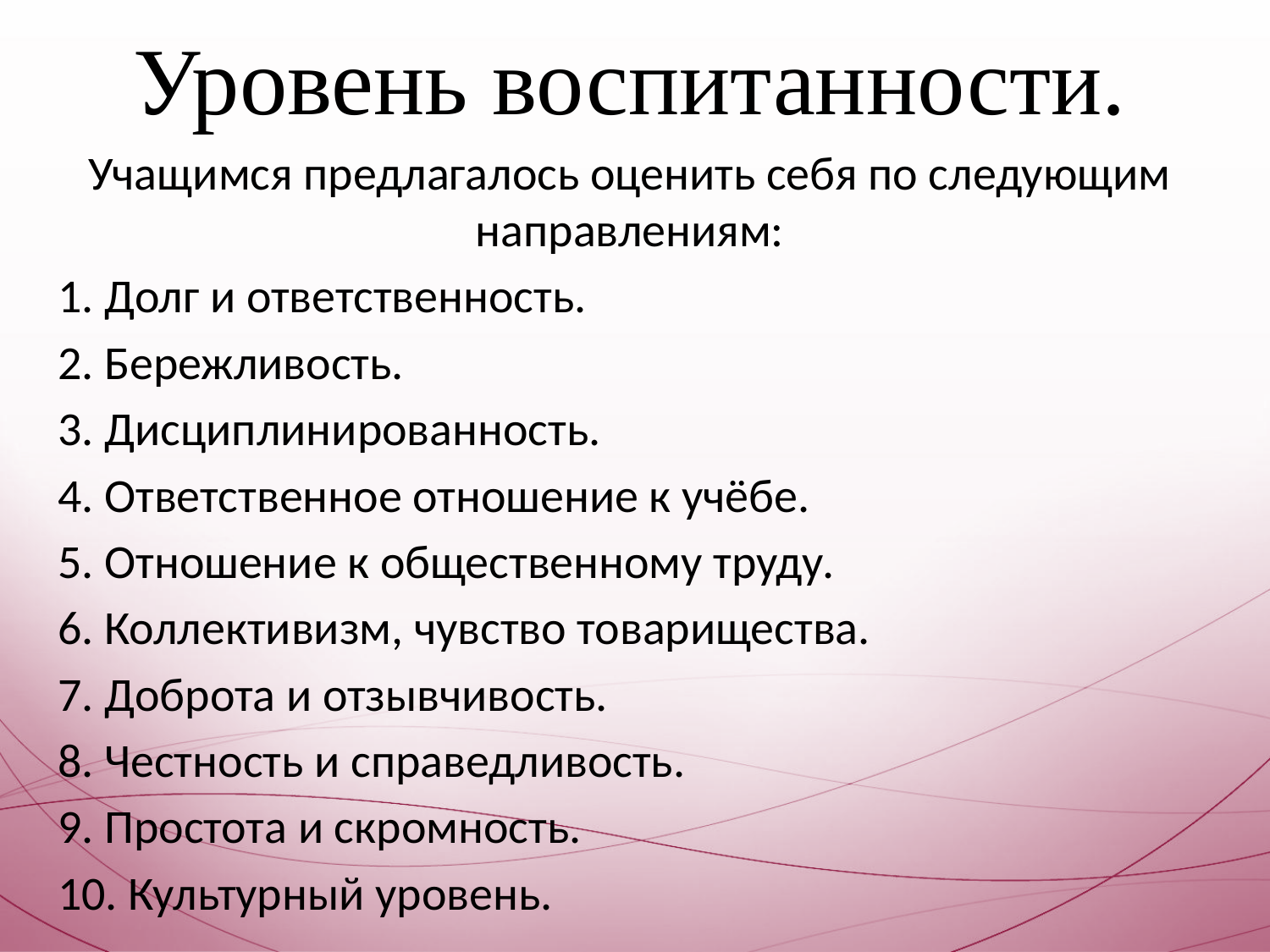

# Уровень воспитанности.
Учащимся предлагалось оценить себя по следующим направлениям:
1. Долг и ответственность.
2. Бережливость.
3. Дисциплинированность.
4. Ответственное отношение к учёбе.
5. Отношение к общественному труду.
6. Коллективизм, чувство товарищества.
7. Доброта и отзывчивость.
8. Честность и справедливость.
9. Простота и скромность.
10. Культурный уровень.